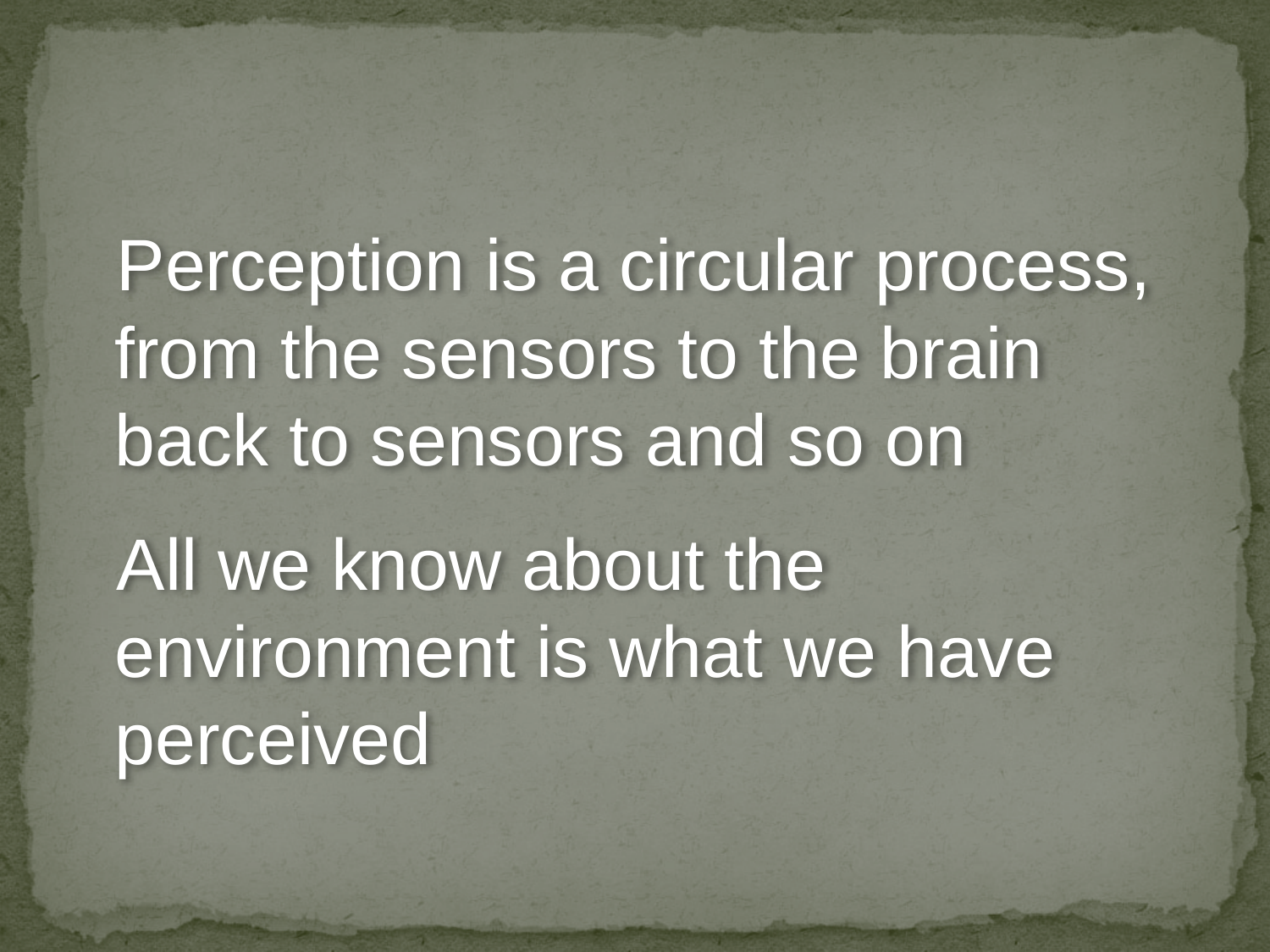

#
  Perception is a circular process, from the sensors to the brain back to sensors and so on
  All we know about the environment is what we have perceived